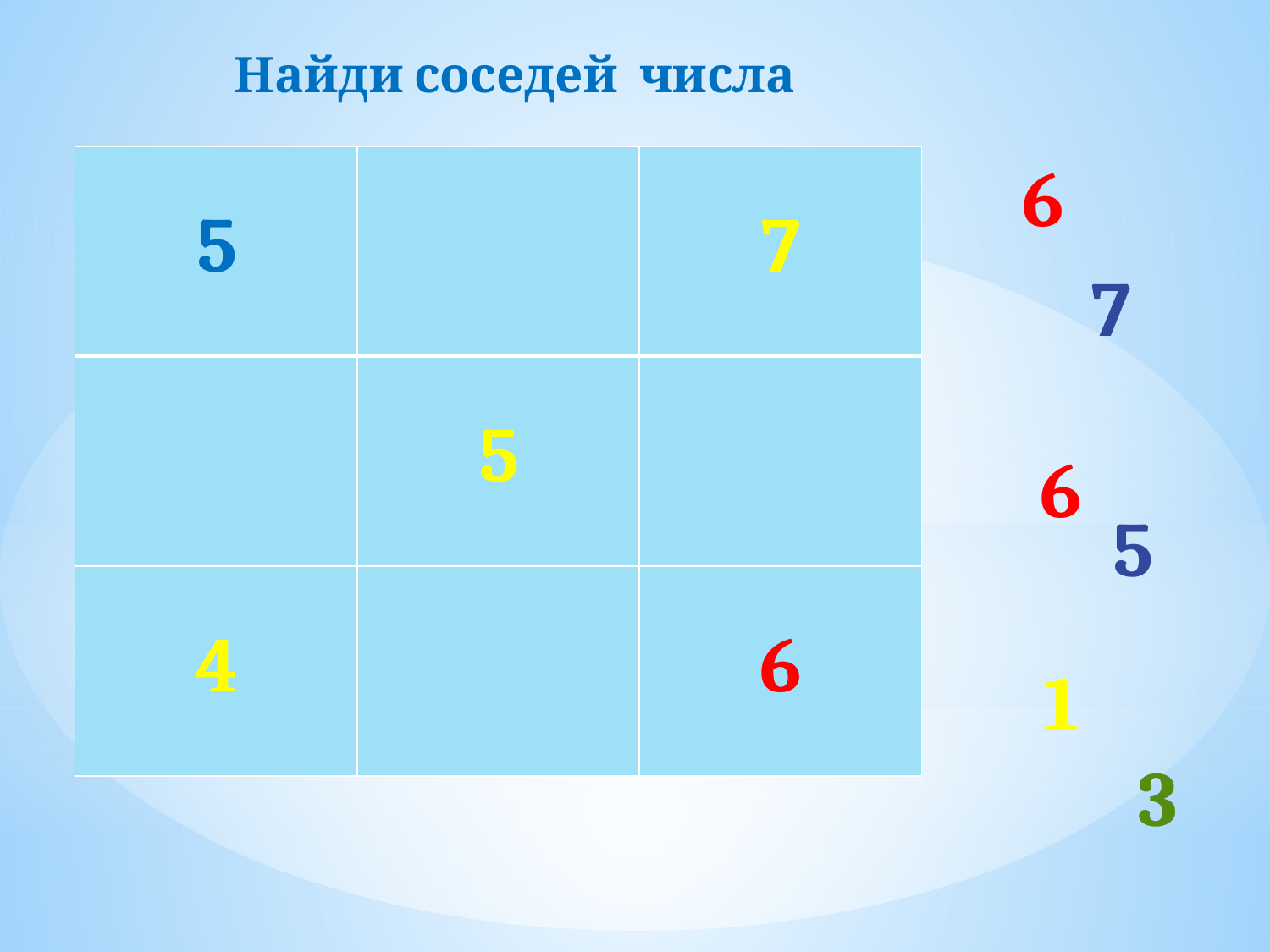

# Найди соседей  числа
6
| 5 |  | 7 |
| --- | --- | --- |
|  | 5 |  |
| 4 |  | 6 |
7
6
5
1
3